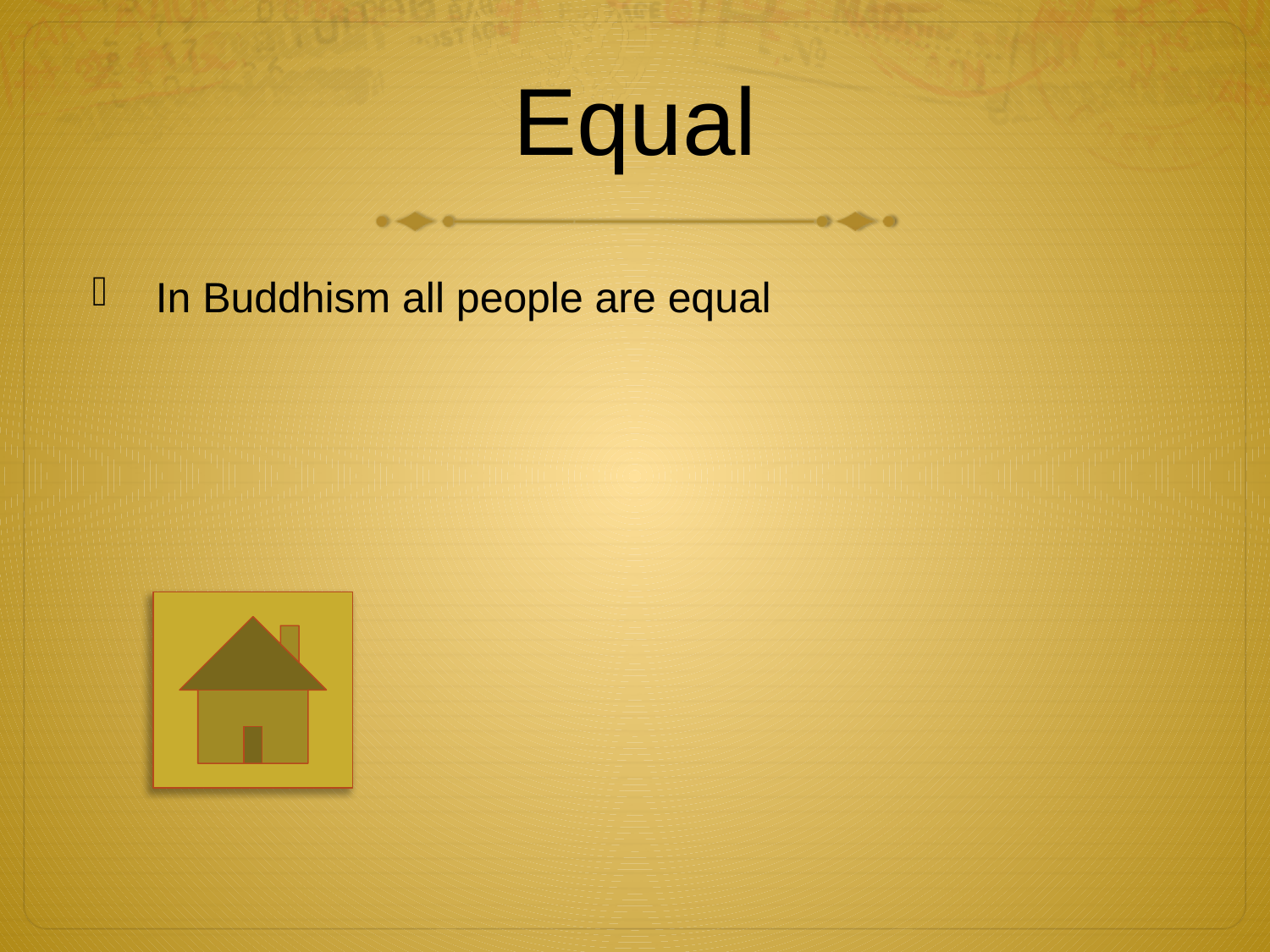

# Equal
In Buddhism all people are equal